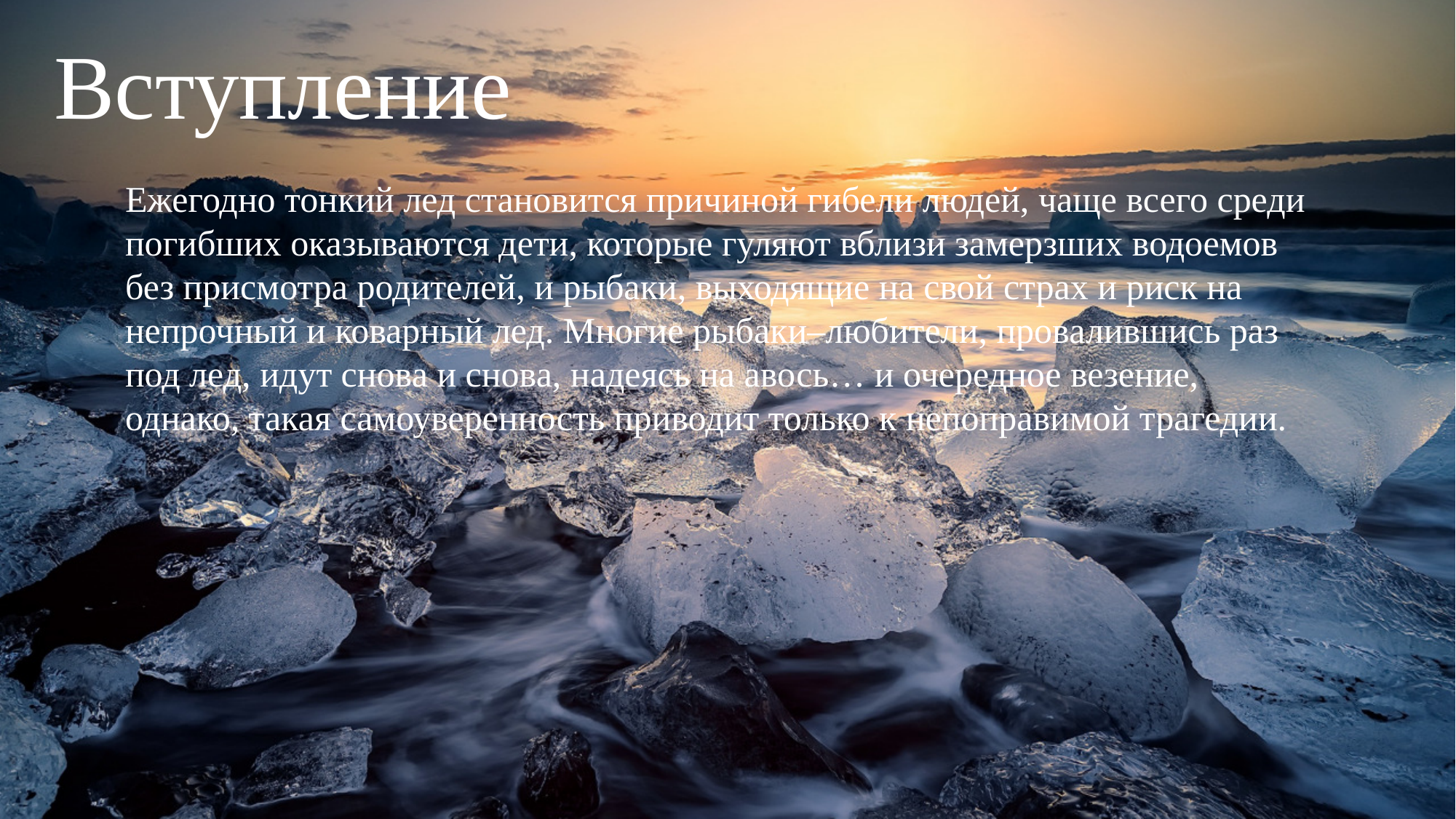

Вступление
Ежегодно тонкий лед становится причиной гибели людей, чаще всего среди погибших оказываются дети, которые гуляют вблизи замерзших водоемов без присмотра родителей, и рыбаки, выходящие на свой страх и риск на непрочный и коварный лед. Многие рыбаки–любители, провалившись раз под лед, идут снова и снова, надеясь на авось… и очередное везение, однако, такая самоуверенность приводит только к непоправимой трагедии.